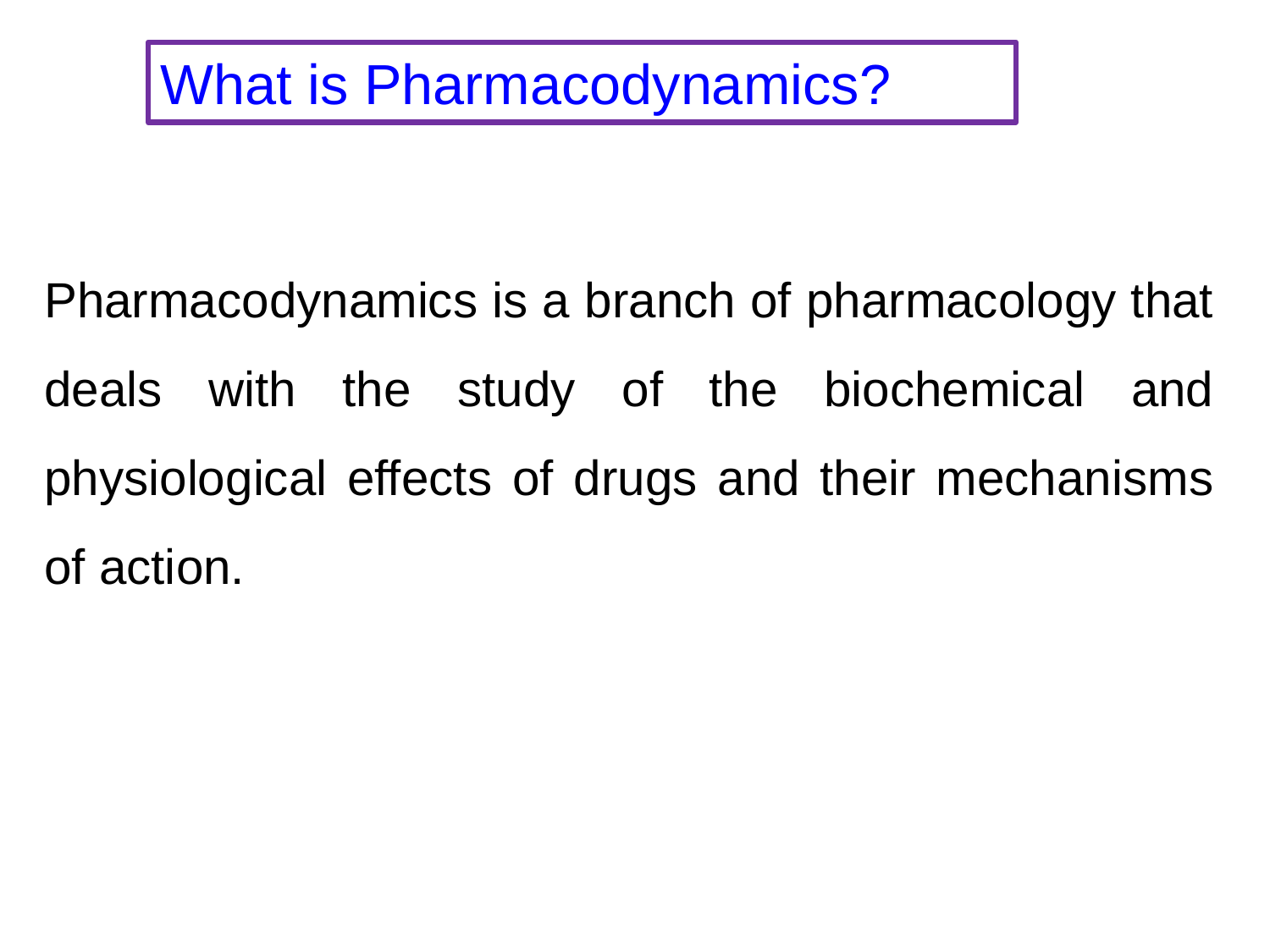

What is Pharmacodynamics?
Pharmacodynamics is a branch of pharmacology that deals with the study of the biochemical and physiological effects of drugs and their mechanisms of action.